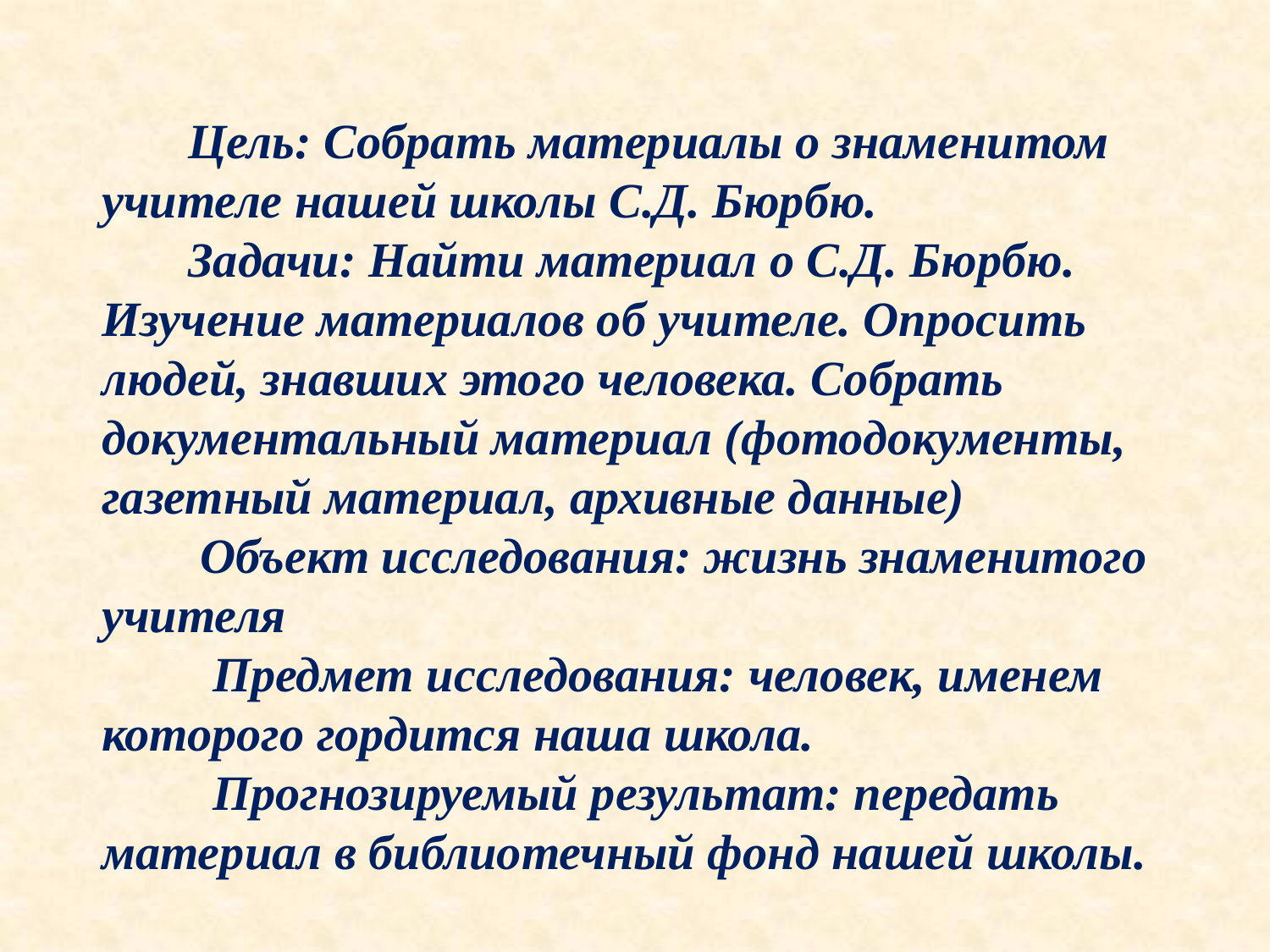

Цель: Собрать материалы о знаменитом учителе нашей школы С.Д. Бюрбю.
       Задачи: Найти материал о С.Д. Бюрбю. Изучение материалов об учителе. Опросить людей, знавших этого человека. Собрать документальный материал (фотодокументы, газетный материал, архивные данные)
        Объект исследования: жизнь знаменитого учителя
         Предмет исследования: человек, именем которого гордится наша школа.
         Прогнозируемый результат: передать материал в библиотечный фонд нашей школы.